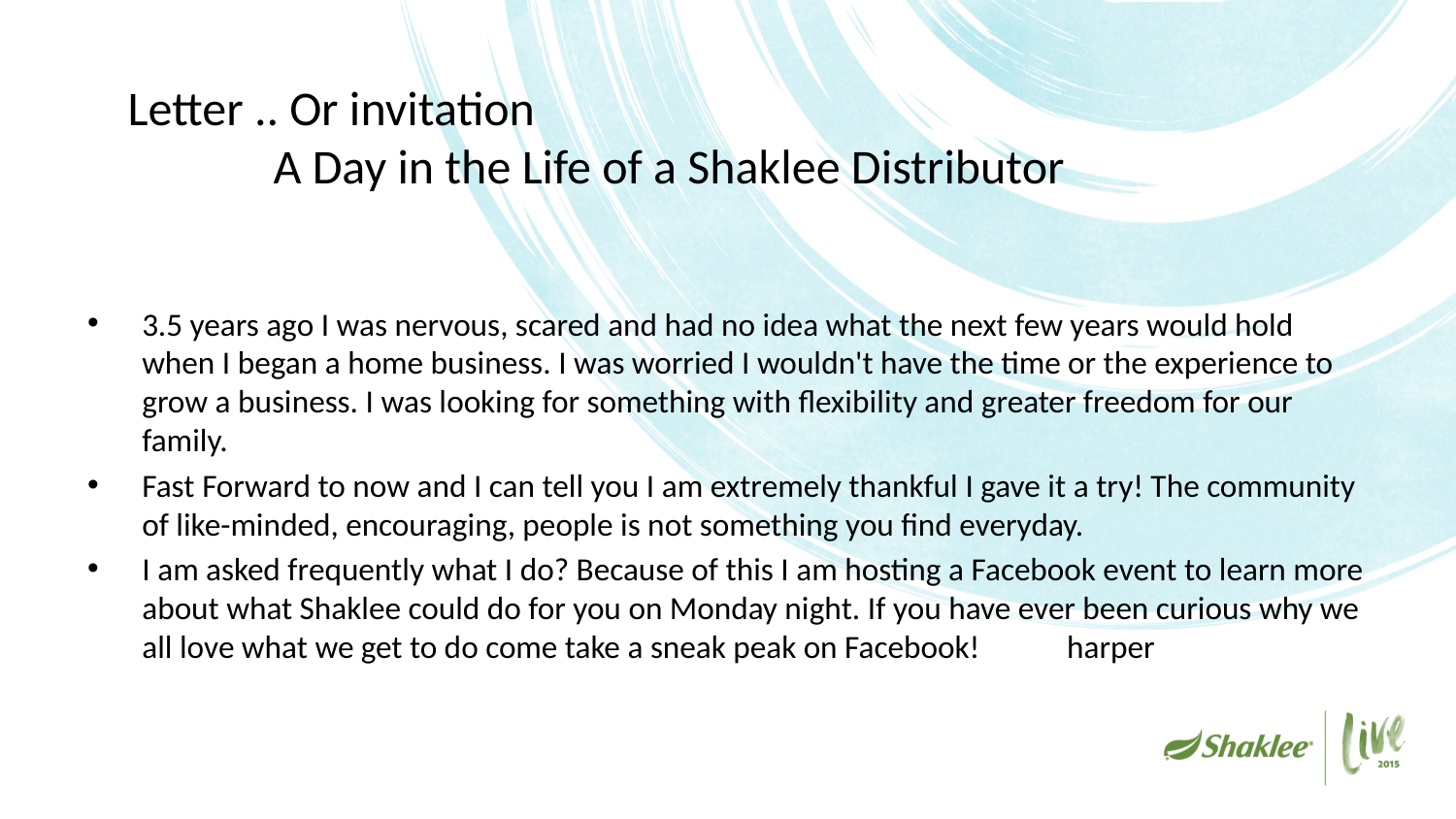

Letter .. Or invitation						 A Day in the Life of a Shaklee Distributor
3.5 years ago I was nervous, scared and had no idea what the next few years would hold when I began a home business. I was worried I wouldn't have the time or the experience to grow a business. I was looking for something with flexibility and greater freedom for our family.
Fast Forward to now and I can tell you I am extremely thankful I gave it a try! The community of like-minded, encouraging, people is not something you find everyday.
I am asked frequently what I do? Because of this I am hosting a Facebook event to learn more about what Shaklee could do for you on Monday night. If you have ever been curious why we all love what we get to do come take a sneak peak on Facebook!            harper